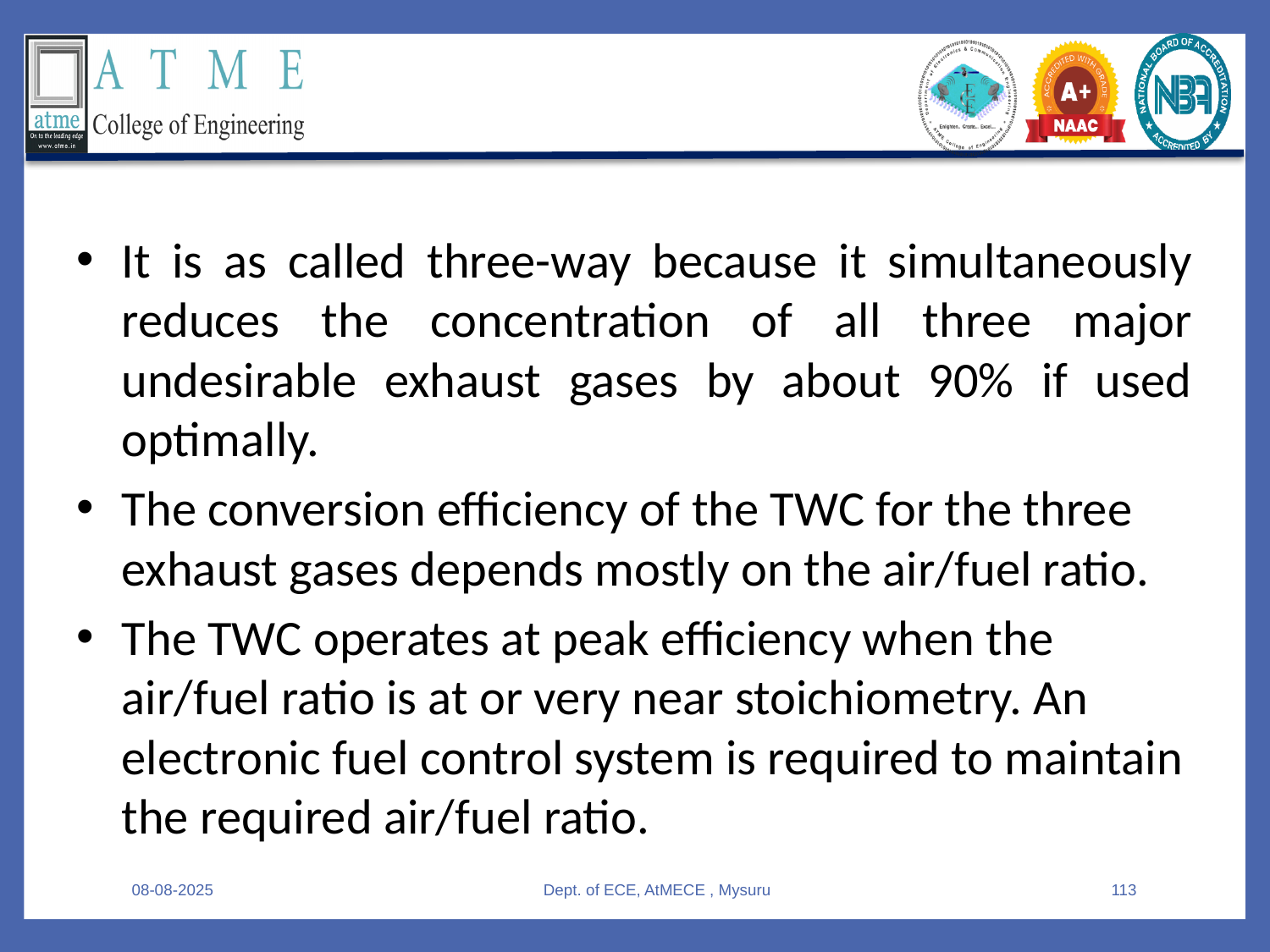

It is as called three-way because it simultaneously reduces the concentration of all three major undesirable exhaust gases by about 90% if used optimally.
The conversion efficiency of the TWC for the three exhaust gases depends mostly on the air/fuel ratio.
The TWC operates at peak efficiency when the air/fuel ratio is at or very near stoichiometry. An electronic fuel control system is required to maintain the required air/fuel ratio.
08-08-2025
Dept. of ECE, AtMECE , Mysuru
113